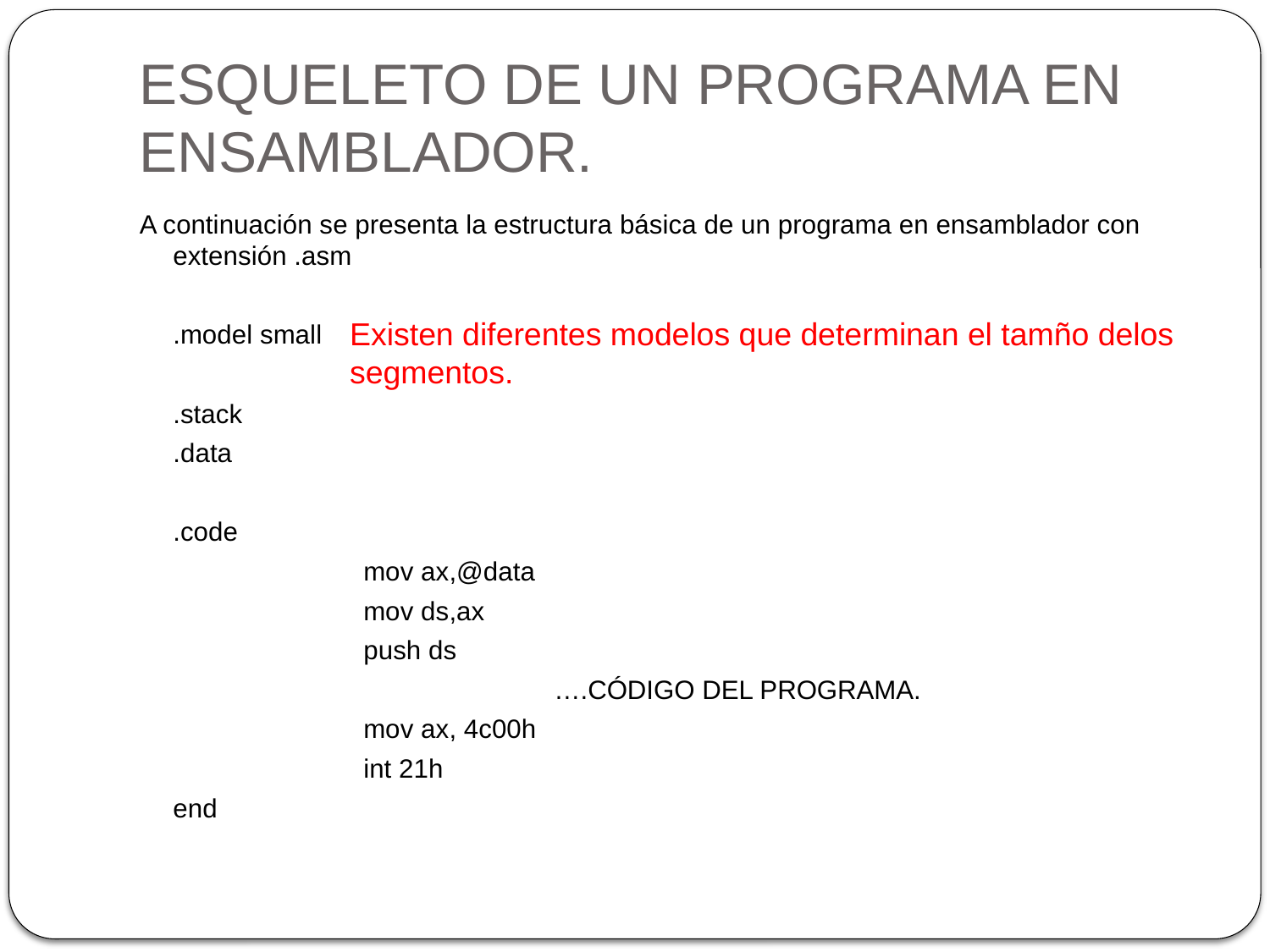

# ESQUELETO DE UN PROGRAMA EN ENSAMBLADOR.
A continuación se presenta la estructura básica de un programa en ensamblador con extensión .asm

	.model small

	.stack
	.data

	.code
			mov ax,@data
			mov ds,ax
			push ds
					….CÓDIGO DEL PROGRAMA.
			mov ax, 4c00h
			int 21h
	end
Existen diferentes modelos que determinan el tamño delos segmentos.